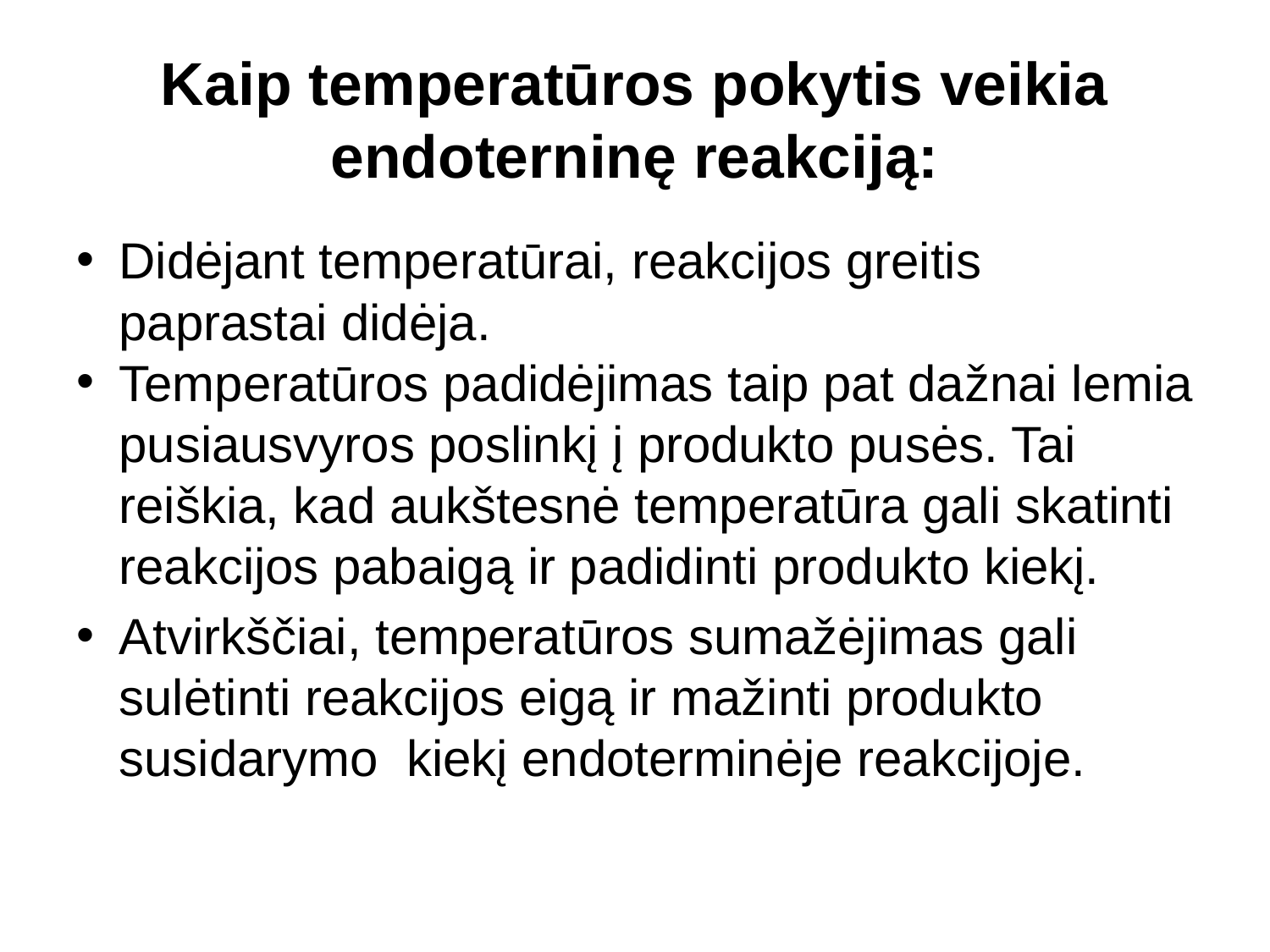

# Kaip temperatūros pokytis veikia endoterninę reakciją:
Didėjant temperatūrai, reakcijos greitis paprastai didėja.
Temperatūros padidėjimas taip pat dažnai lemia pusiausvyros poslinkį į produkto pusės. Tai reiškia, kad aukštesnė temperatūra gali skatinti reakcijos pabaigą ir padidinti produkto kiekį.
Atvirkščiai, temperatūros sumažėjimas gali sulėtinti reakcijos eigą ir mažinti produkto susidarymo  kiekį endoterminėje reakcijoje.